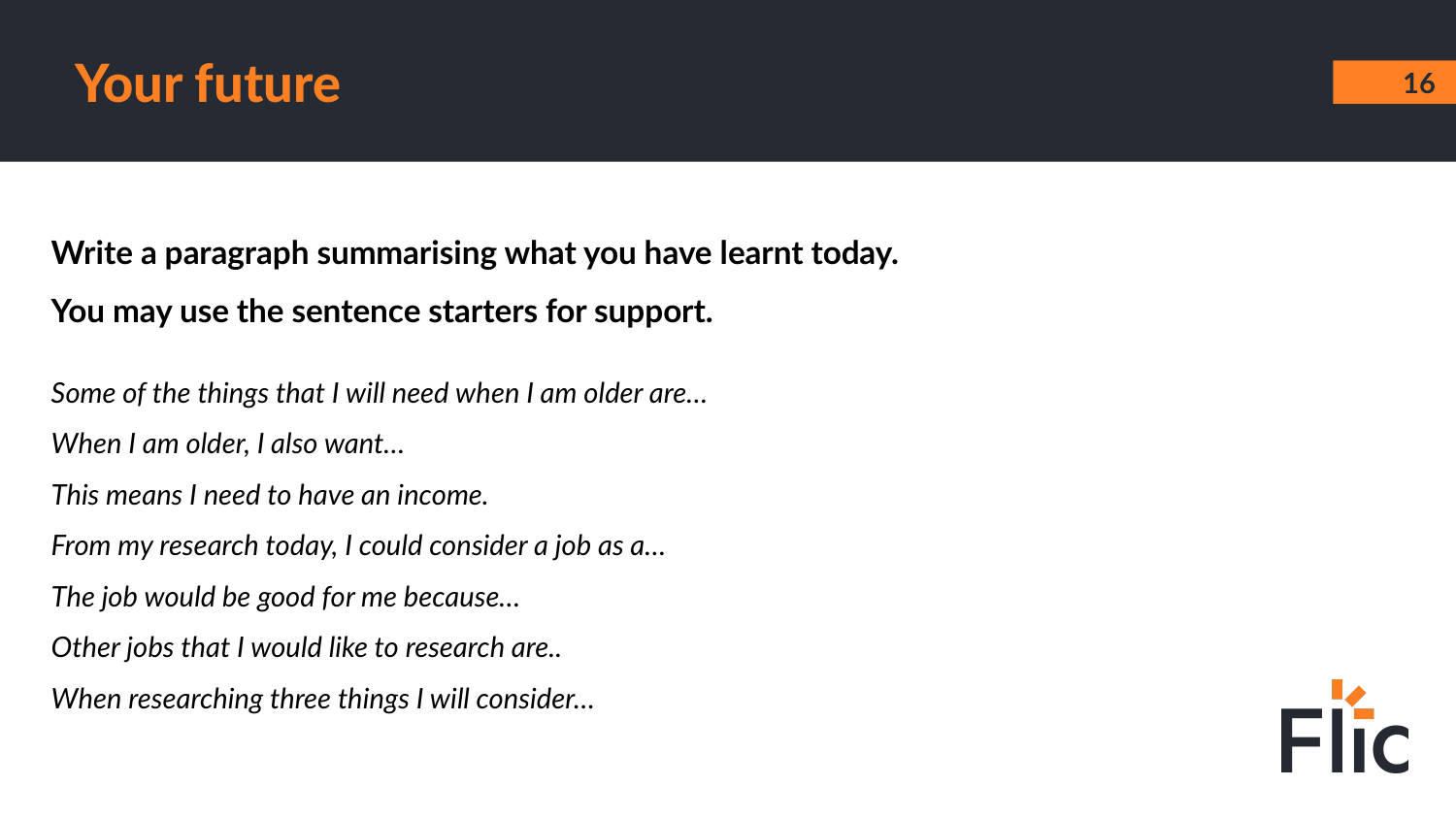

# Your future
16
Write a paragraph summarising what you have learnt today.
You may use the sentence starters for support.

Some of the things that I will need when I am older are…
When I am older, I also want…
This means I need to have an income.
From my research today, I could consider a job as a…
The job would be good for me because…
Other jobs that I would like to research are..
When researching three things I will consider…